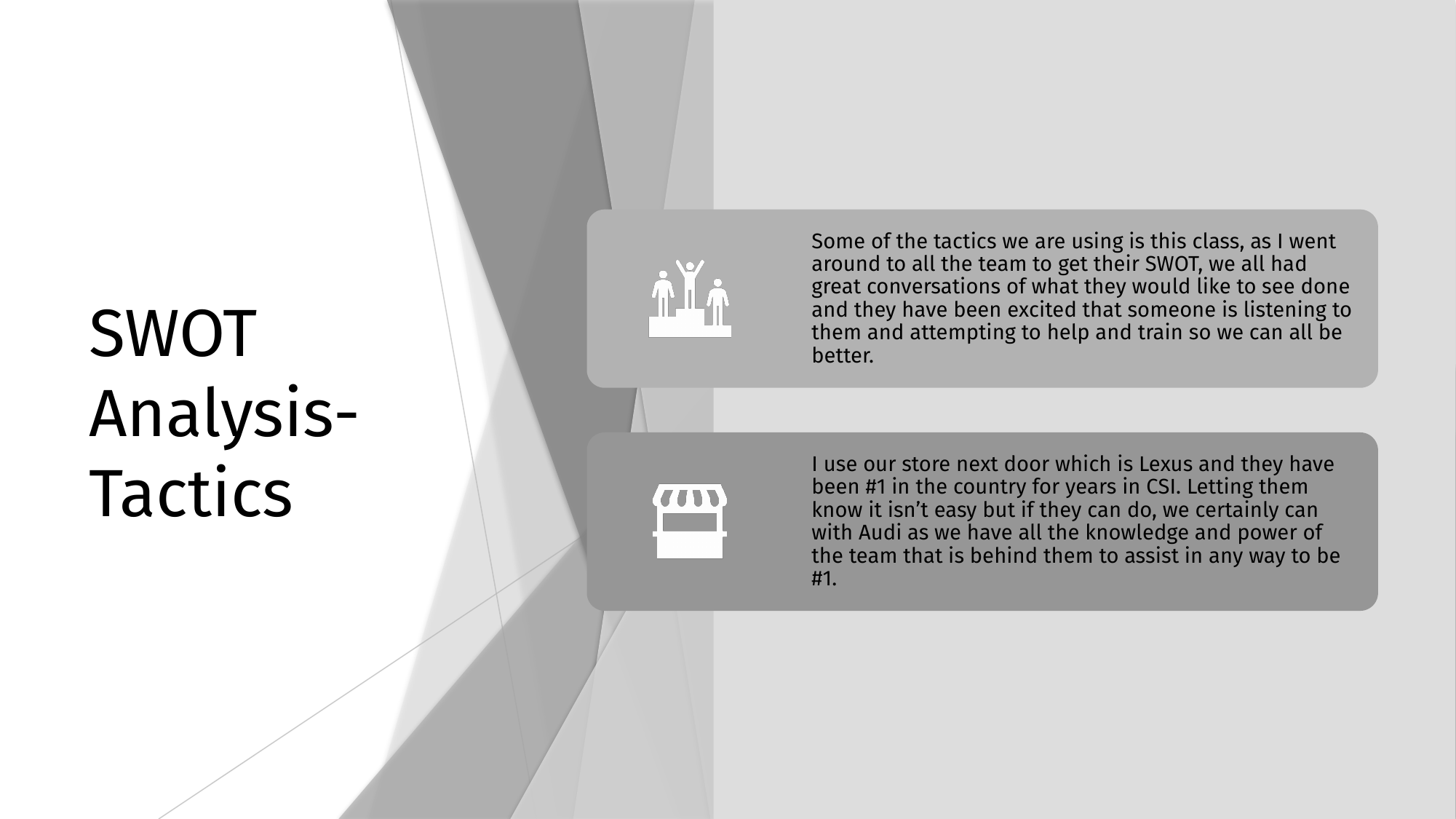

Some of the tactics we are using is this class, as I went around to all the team to get their SWOT, we all had great conversations of what they would like to see done and they have been excited that someone is listening to them and attempting to help and train so we can all be better.
I use our store next door which is Lexus and they have been #1 in the country for years in CSI. Letting them know it isn’t easy but if they can do, we certainly can with Audi as we have all the knowledge and power of the team that is behind them to assist in any way to be #1.
# SWOT Analysis-Tactics